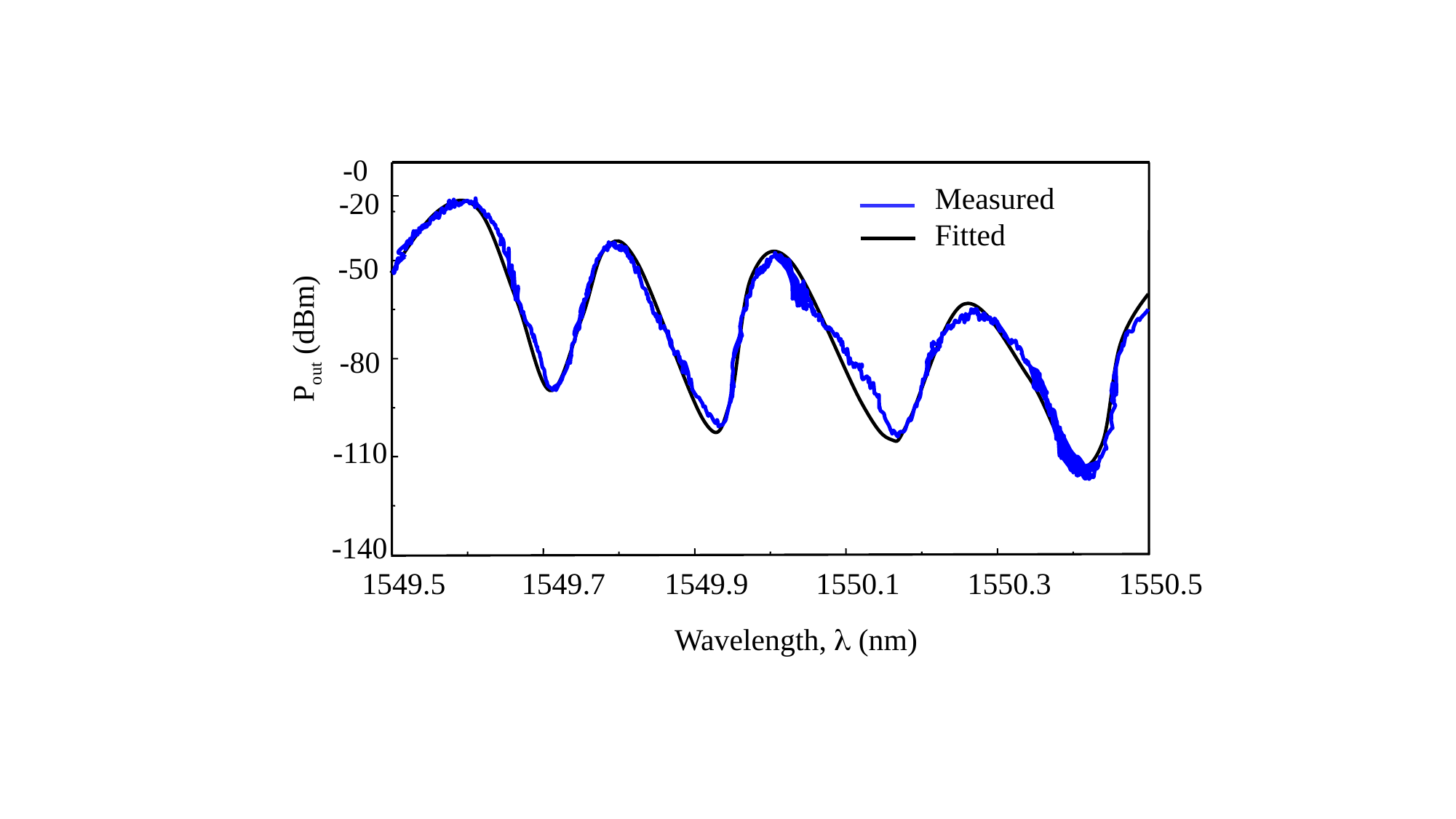

-0

-20

-50

Pout (dBm)
-80

-110

-140

1549.5
1549.7
1549.9
1550.1
1550.3
1550.5
Wavelength, λ (nm)
Measured
Fitted